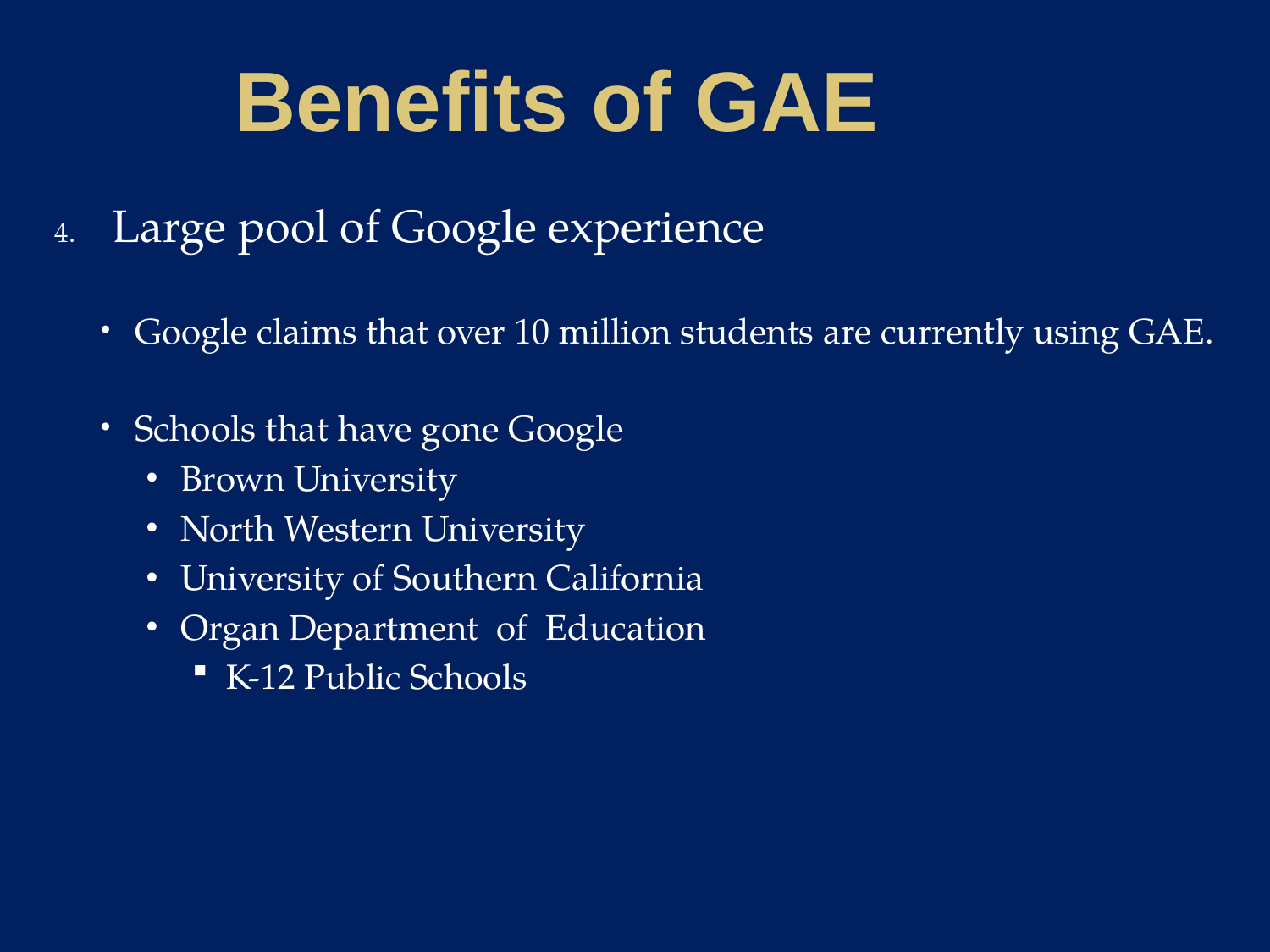

# Benefits of GAE
  Large pool of Google experience

Google claims that over 10 million students are currently using GAE.

Schools that have gone Google
Brown University
North Western University
University of Southern California
Organ Department  of  Education
K-12 Public Schools